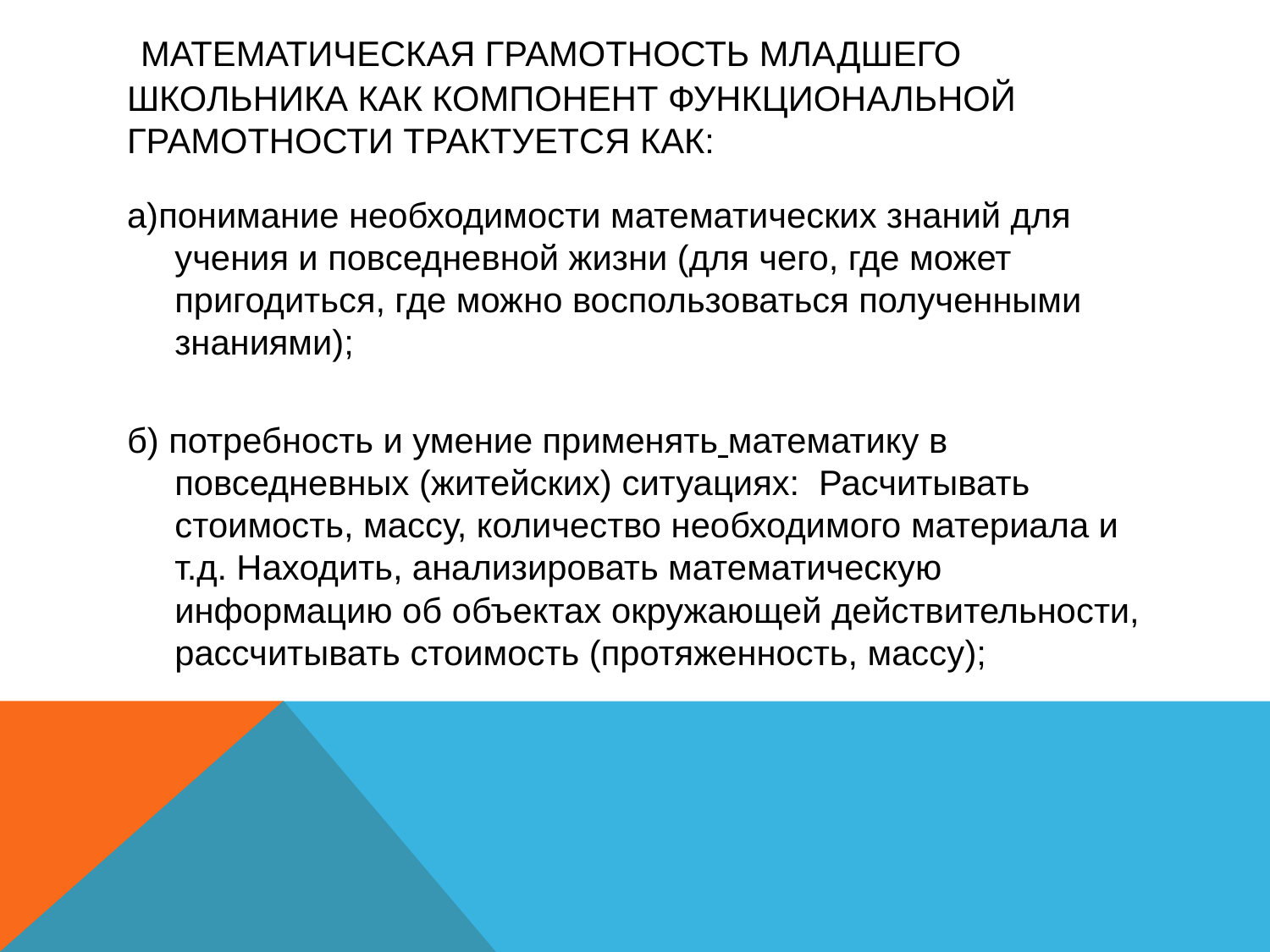

# Математическая грамотность младшего школьника как компонент функциональной грамотности трактуется как:
а)понимание необходимости математических знаний для учения и повседневной жизни (для чего, где может пригодиться, где можно воспользоваться полученными знаниями);
б) потребность и умение применять математику в повседневных (житейских) ситуациях:  Расчитывать стоимость, массу, количество необходимого материала и т.д. Находить, анализировать математическую информацию об объектах окружающей действительности, рассчитывать стоимость (протяженность, массу);